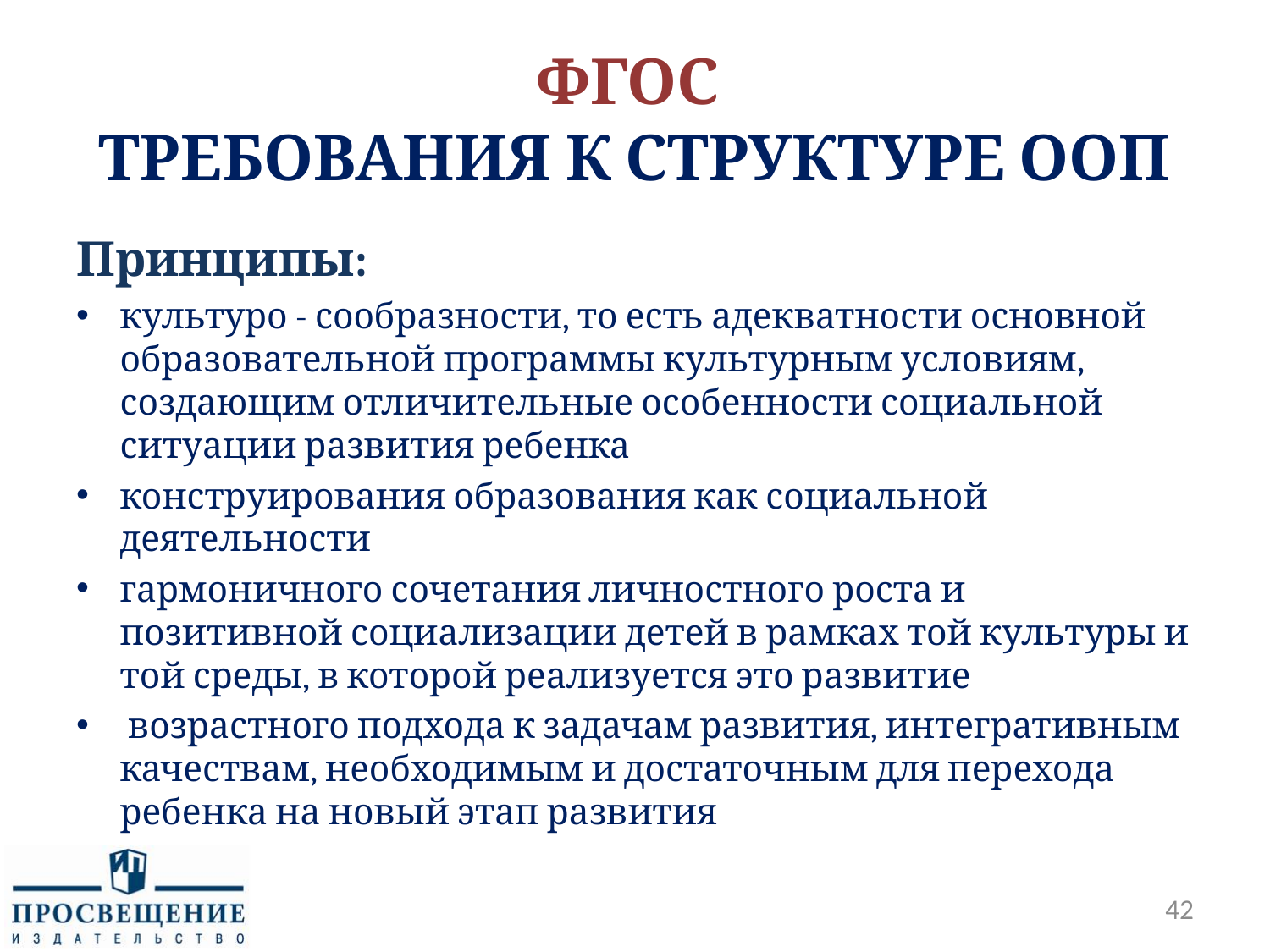

# ФГОС ТРЕБОВАНИЯ К СТРУКТУРЕ ООП
Принципы:
культуро - сообразности, то есть адекватности основной образовательной программы культурным условиям, создающим отличительные особенности социальной ситуации развития ребенка
конструирования образования как социальной деятельности
гармоничного сочетания личностного роста и позитивной социализации детей в рамках той культуры и той среды, в которой реализуется это развитие
 возрастного подхода к задачам развития, интегративным качествам, необходимым и достаточным для перехода ребенка на новый этап развития
42